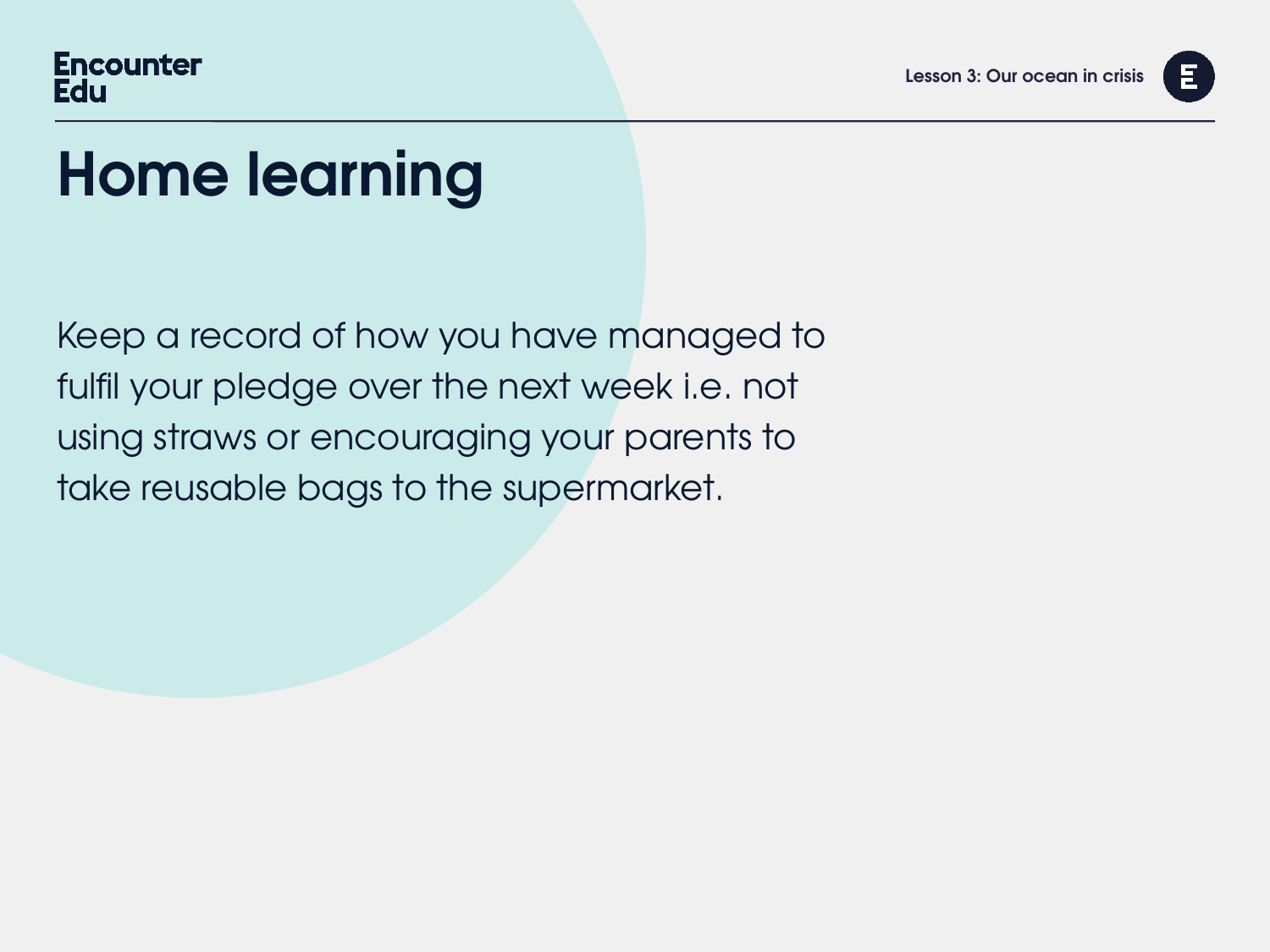

# Lesson 3: Our ocean in crisis
Home learning

Keep a record of how you have managed to fulfil your pledge over the next week i.e. not using straws or encouraging your parents to take reusable bags to the supermarket.